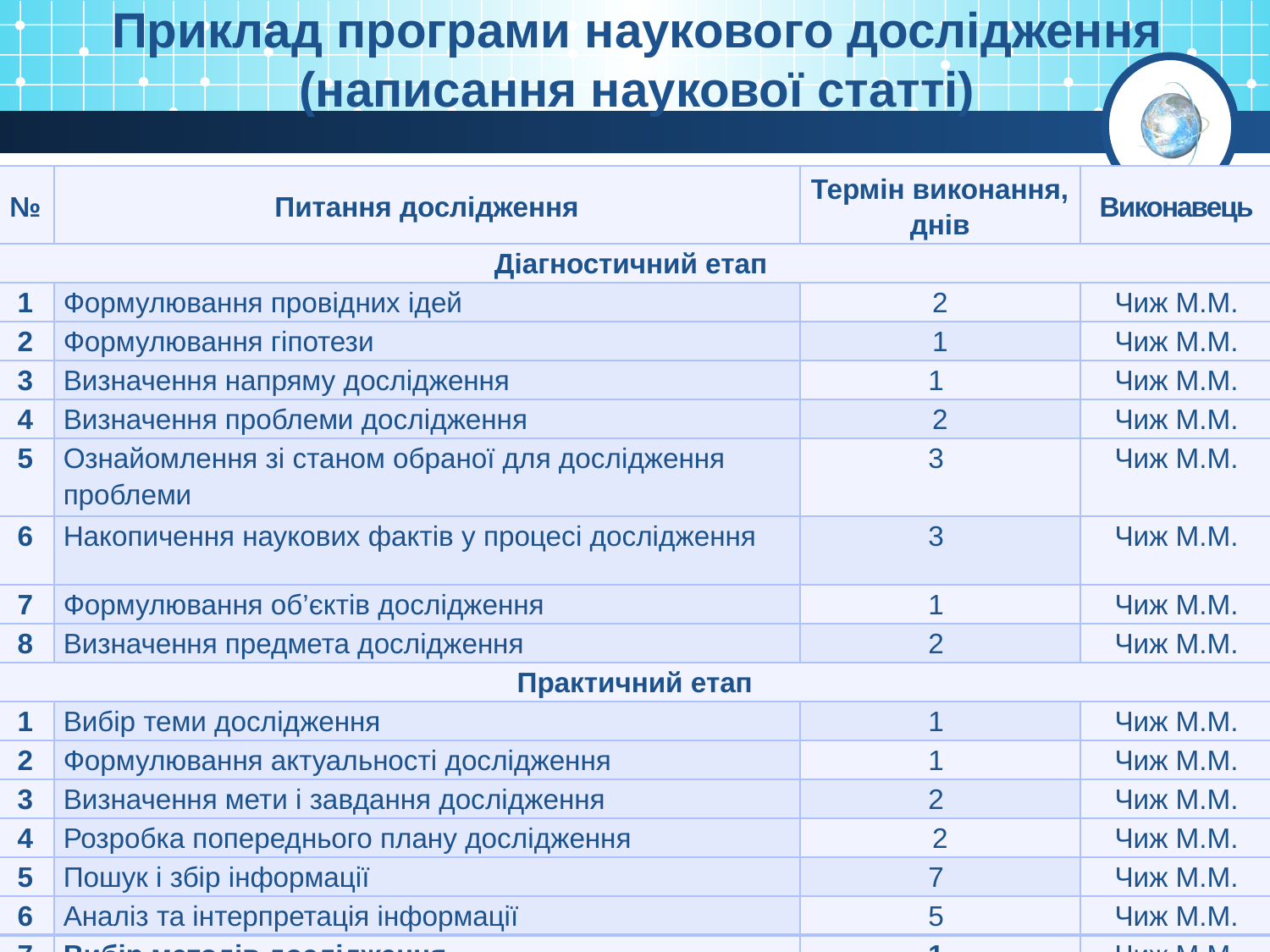

Приклад програми наукового дослідження (написання наукової статті)
| № | Питання дослідження | Термін виконання, днів | Виконавець |
| --- | --- | --- | --- |
| Діагностичний етап |  |  |  |
| 1 | Формулювання провідних ідей | 2 | Чиж М.М. |
| 2 | Формулювання гіпотези | 1 | Чиж М.М. |
| 3 | Визначення напряму дослідження | 1 | Чиж М.М. |
| 4 | Визначення проблеми дослідження | 2 | Чиж М.М. |
| 5 | Ознайомлення зі станом обраної для дослідження проблеми | 3 | Чиж М.М. |
| 6 | Накопичення наукових фактів у процесі дослідження | 3 | Чиж М.М. |
| 7 | Формулювання об’єктів дослідження | 1 | Чиж М.М. |
| 8 | Визначення предмета дослідження | 2 | Чиж М.М. |
| Практичний етап |  |  |  |
| 1 | Вибір теми дослідження | 1 | Чиж М.М. |
| 2 | Формулювання актуальності дослідження | 1 | Чиж М.М. |
| 3 | Визначення мети і завдання дослідження | 2 | Чиж М.М. |
| 4 | Розробка попереднього плану дослідження | 2 | Чиж М.М. |
| 5 | Пошук і збір інформації | 7 | Чиж М.М. |
| 6 | Аналіз та інтерпретація інформації | 5 | Чиж М.М. |
| 7 | Вибір методів дослідження | 1 | Чиж М.М. |